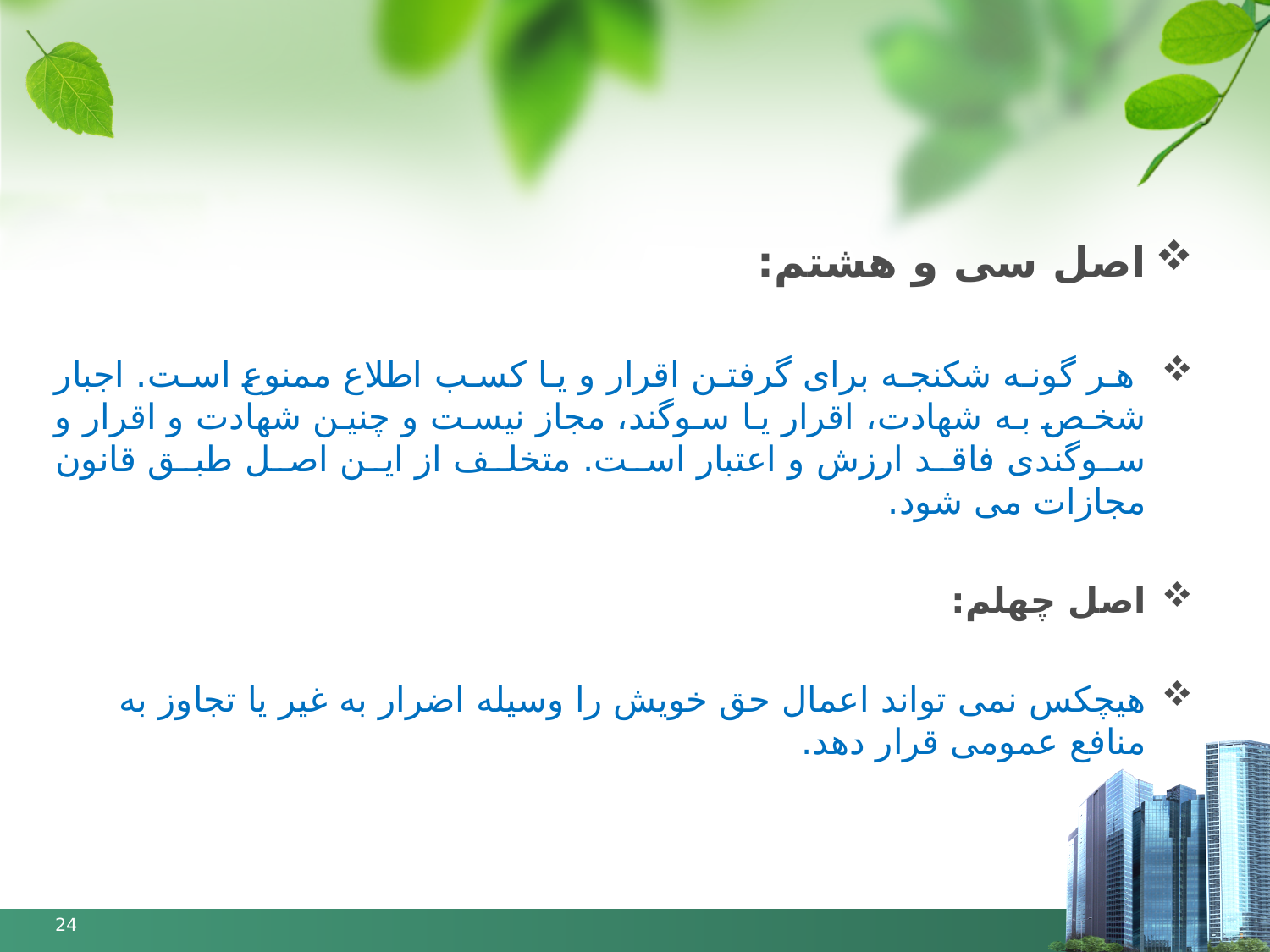

اصل‏ سی و هشتم:

 هر گونه‏ شکنجه‏ برای‏ گرفتن‏ اقرار و یا کسب‏ اطلاع‏ ممنوع‏ است‏. اجبار شخص‏ به‏ شهادت‏، اقرار یا سوگند، مجاز نیست‏ و چنین‏ شهادت‏ و اقرار و سوگندی‏ فاقد ارزش‏ و اعتبار است‏. متخلف‏ از این‏ اصل‏ طبق‏ قانون‏ مجازات‏ می‏ شود.

اصل‏ چهلم:

هیچکس‏ نمی‏ تواند اعمال‏ حق‏ خویش‏ را وسیله‏ اضرار به‏ غیر یا تجاوز به‏ منافع عمومی‏ قرار دهد.

24